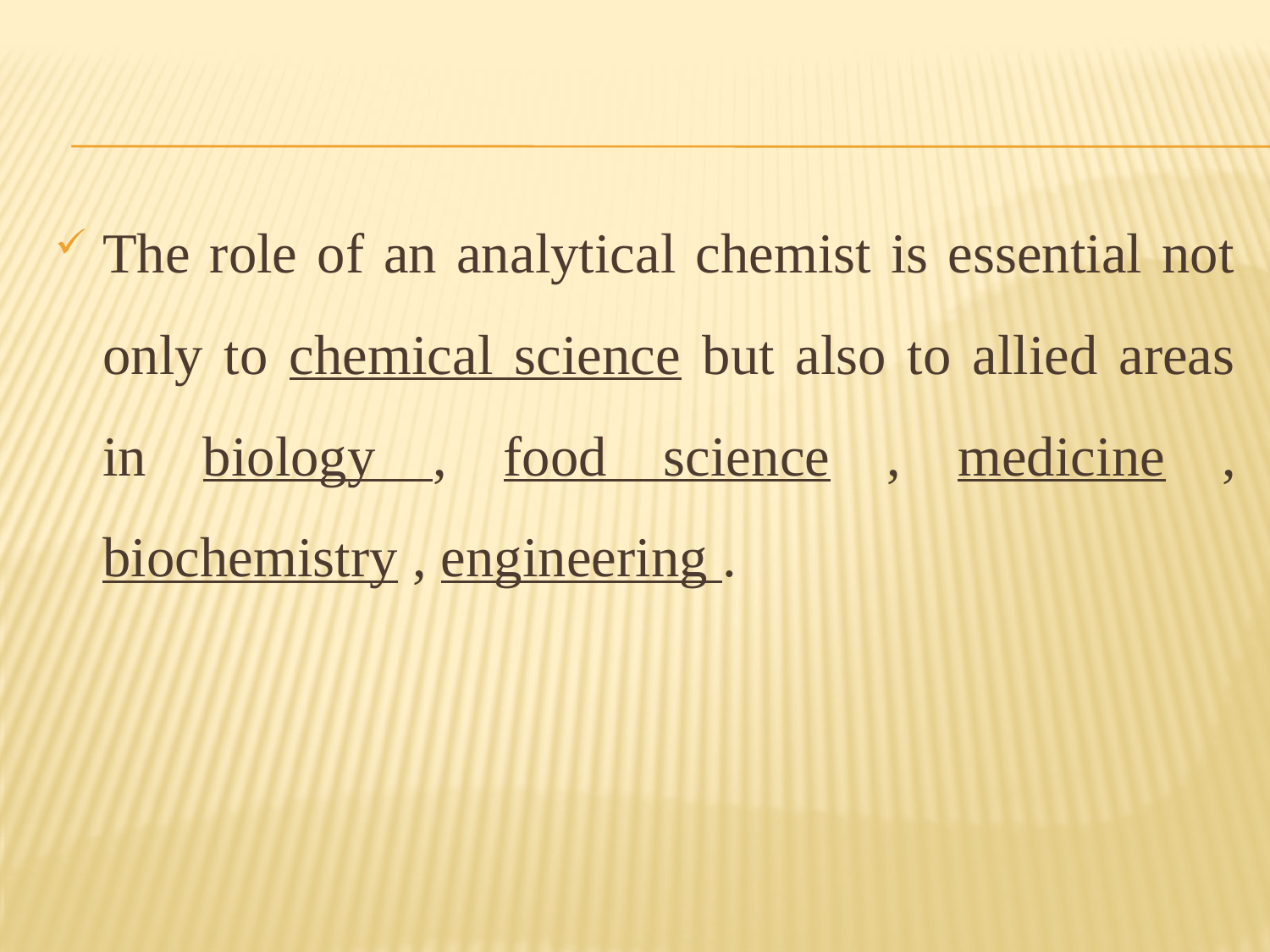

The role of an analytical chemist is essential not only to chemical science but also to allied areas in biology , food science , medicine , biochemistry , engineering .